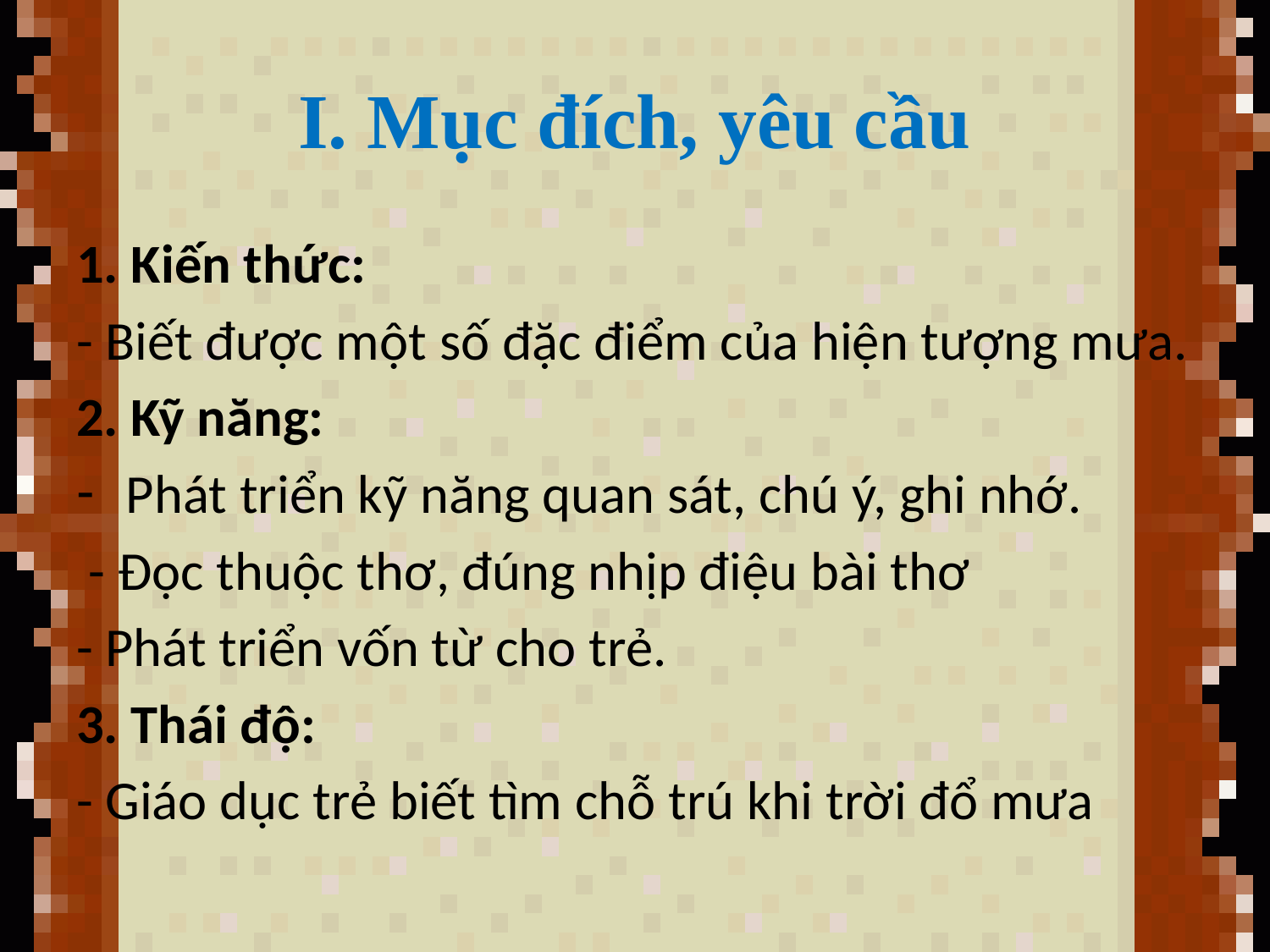

# I. Mục đích, yêu cầu
1. Kiến thức:
- Biết được một số đặc điểm của hiện tượng mưa.
2. Kỹ năng:
Phát triển kỹ năng quan sát, chú ý, ghi nhớ.
 - Đọc thuộc thơ, đúng nhịp điệu bài thơ
- Phát triển vốn từ cho trẻ.
3. Thái độ:
- Giáo dục trẻ biết tìm chỗ trú khi trời đổ mưa